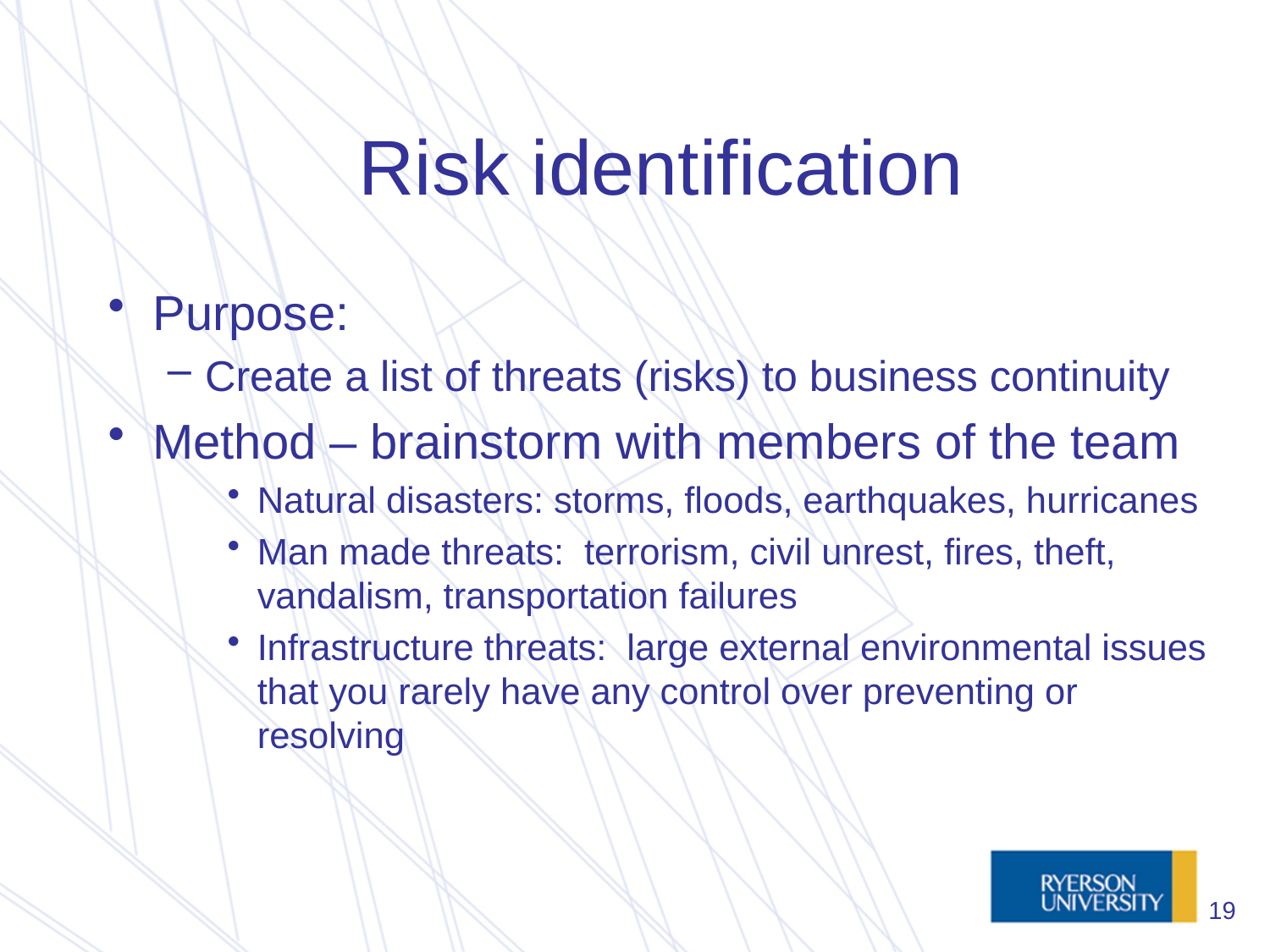

# Risk identification
Purpose:
Create a list of threats (risks) to business continuity
Method – brainstorm with members of the team
Natural disasters: storms, floods, earthquakes, hurricanes
Man made threats:  terrorism, civil unrest, fires, theft, vandalism, transportation failures
Infrastructure threats:  large external environmental issues that you rarely have any control over preventing or resolving
19